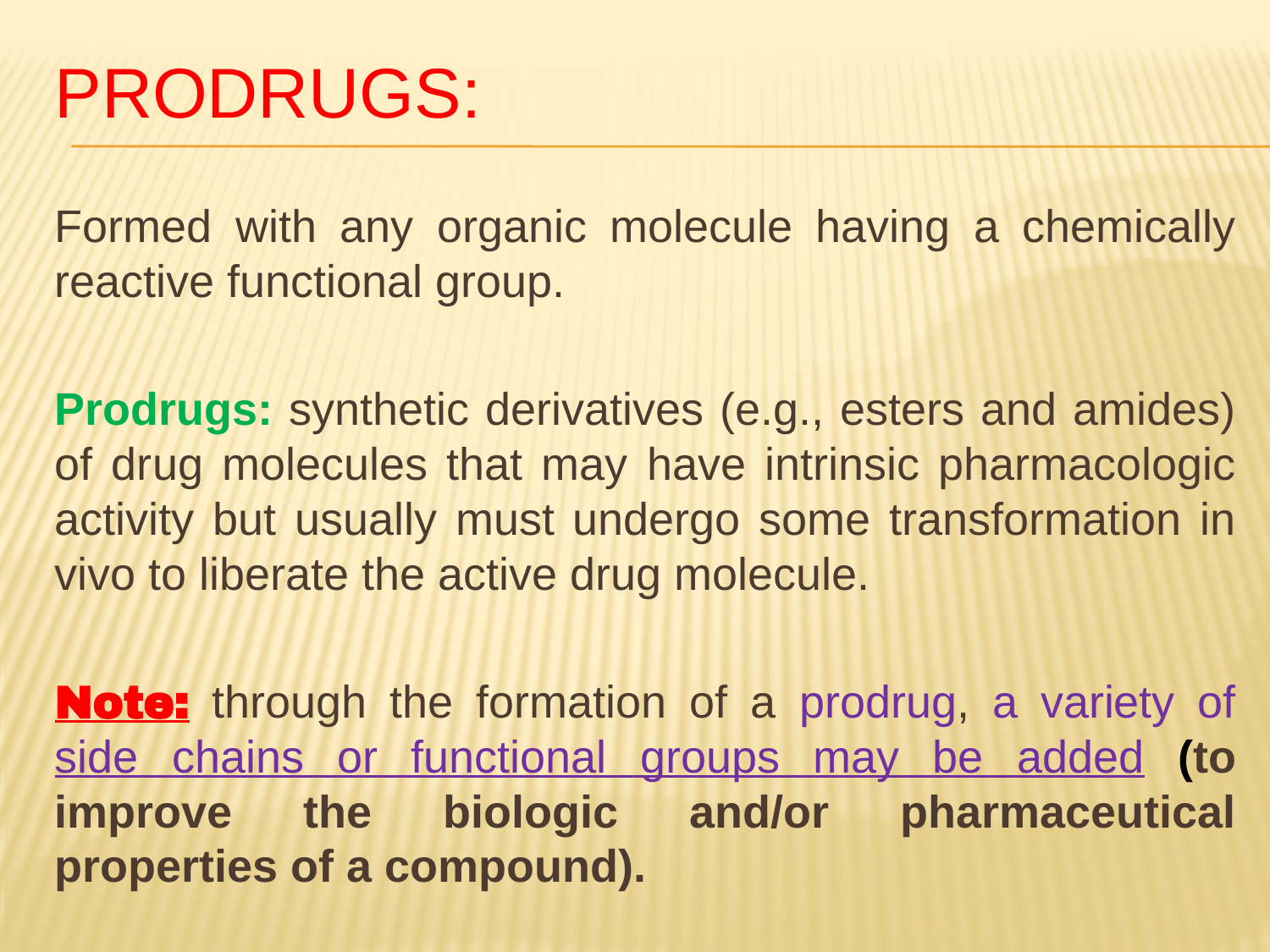

# Prodrugs:
Formed with any organic molecule having a chemically reactive functional group.

Prodrugs: synthetic derivatives (e.g., esters and amides) of drug molecules that may have intrinsic pharmacologic activity but usually must undergo some transformation in vivo to liberate the active drug molecule.

Note: through the formation of a prodrug, a variety of side chains or functional groups may be added (to improve the biologic and/or pharmaceutical properties of a compound).